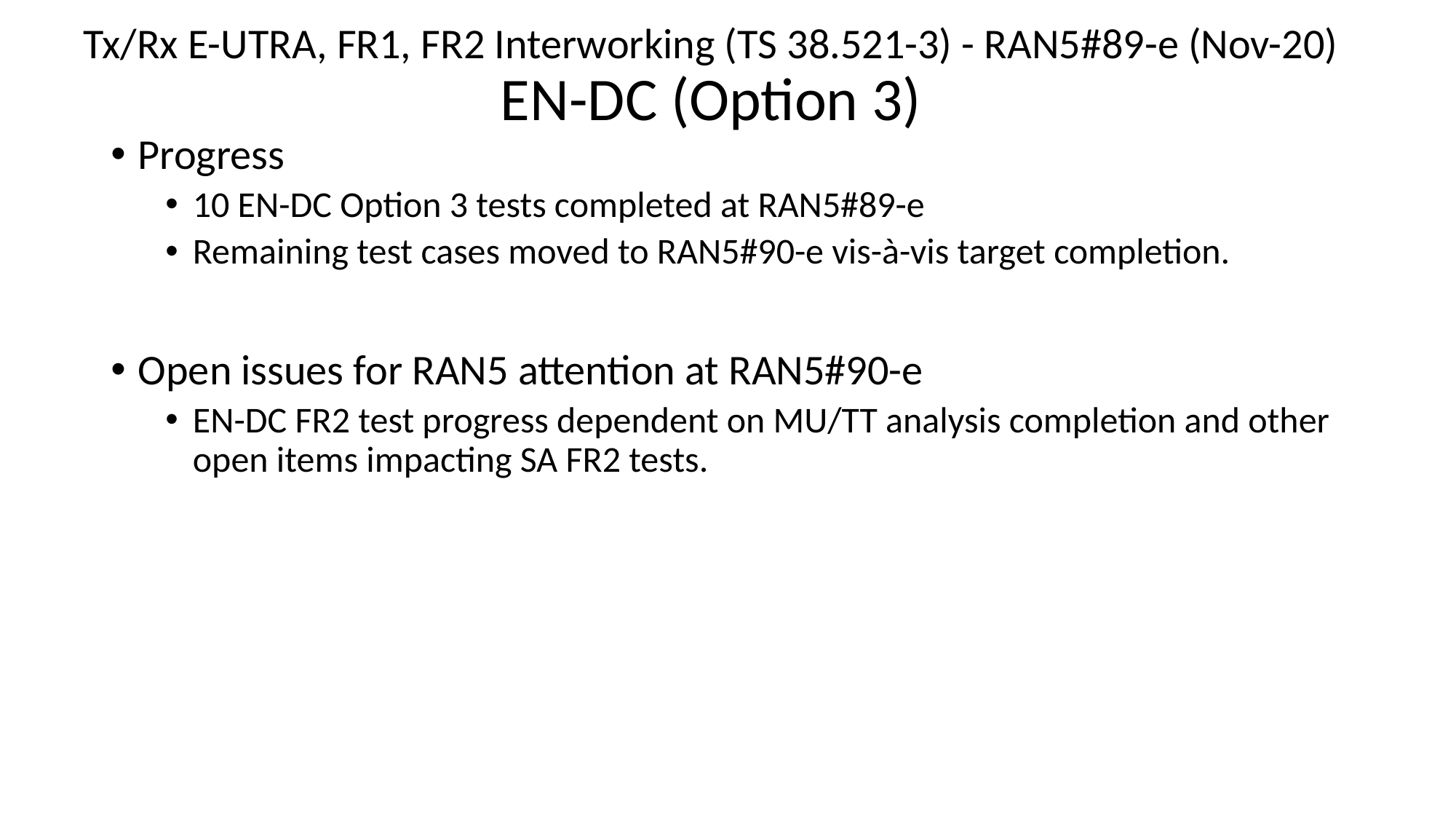

# Tx/Rx E-UTRA, FR1, FR2 Interworking (TS 38.521-3) - RAN5#89-e (Nov-20) EN-DC (Option 3)
Progress
10 EN-DC Option 3 tests completed at RAN5#89-e
Remaining test cases moved to RAN5#90-e vis-à-vis target completion.

Open issues for RAN5 attention at RAN5#90-e
EN-DC FR2 test progress dependent on MU/TT analysis completion and other open items impacting SA FR2 tests.